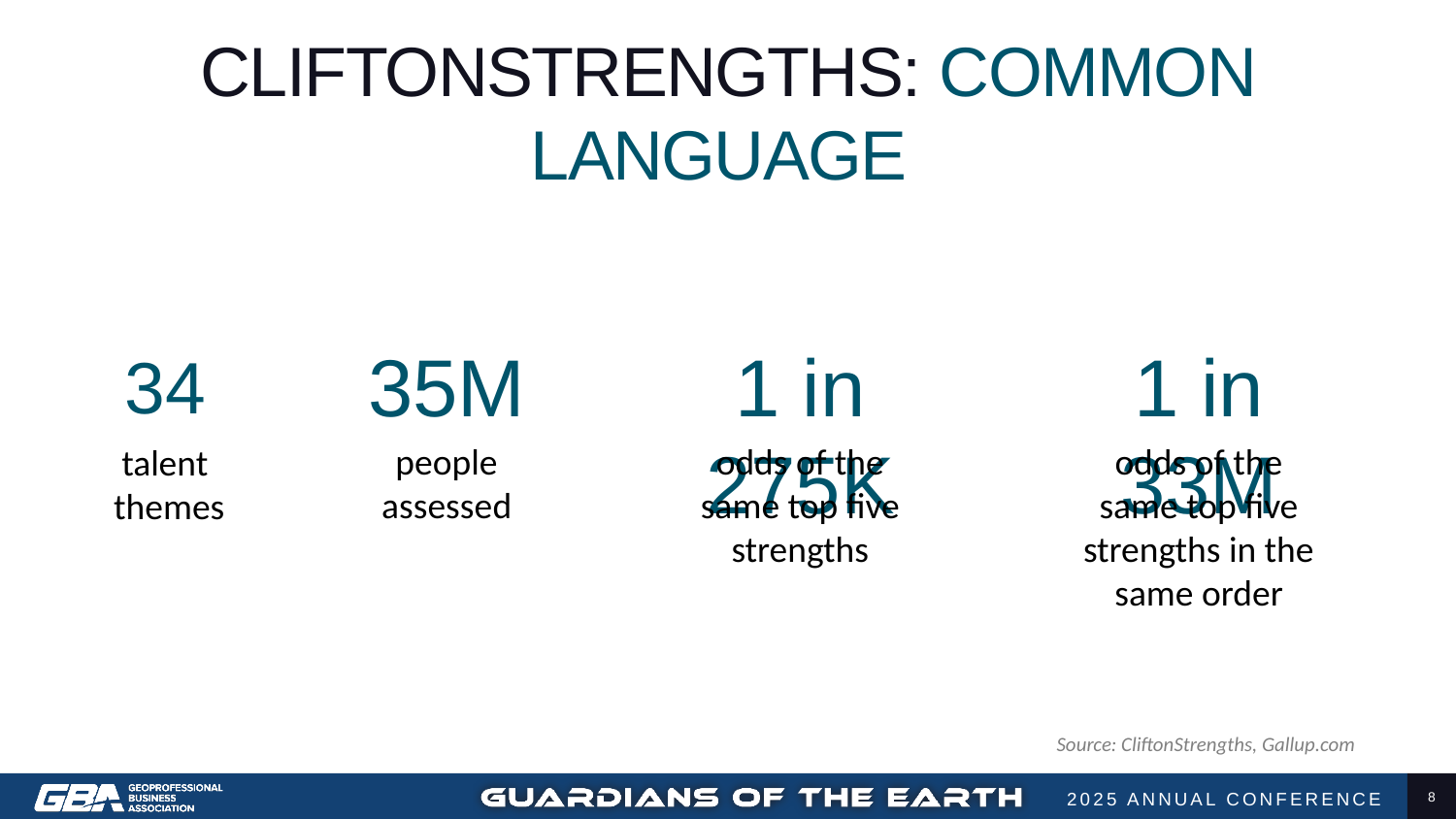

CLIFTONSTRENGTHS: COMMON LANGUAGE
35M
people assessed
1 in 275K
odds of the same top five strengths
1 in 33M
odds of the same top five strengths in the same order
34
talent
 themes
Source: CliftonStrengths, Gallup.com
8